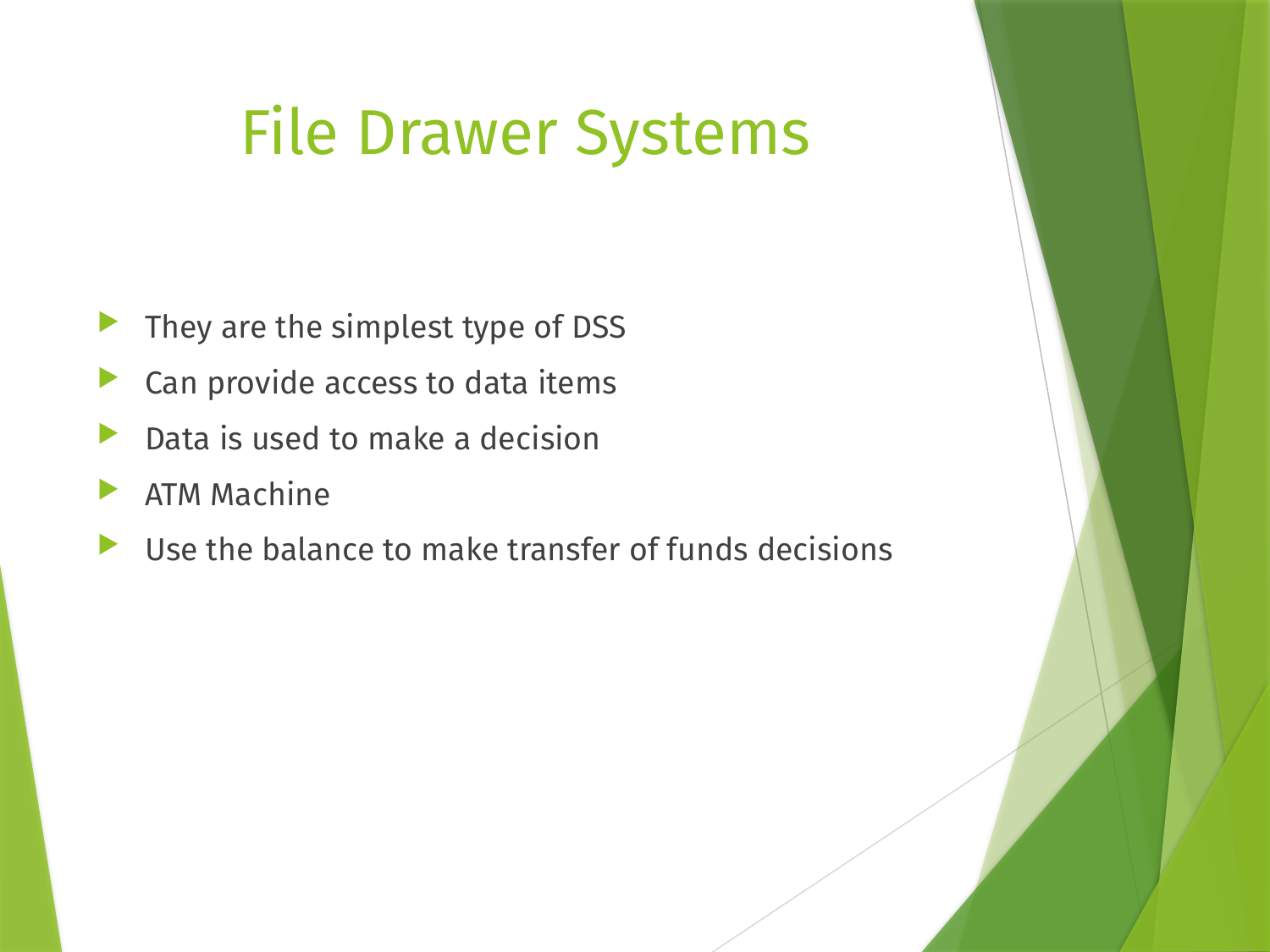

# File Drawer Systems
They are the simplest type of DSS
Can provide access to data items
Data is used to make a decision
ATM Machine
Use the balance to make transfer of funds decisions